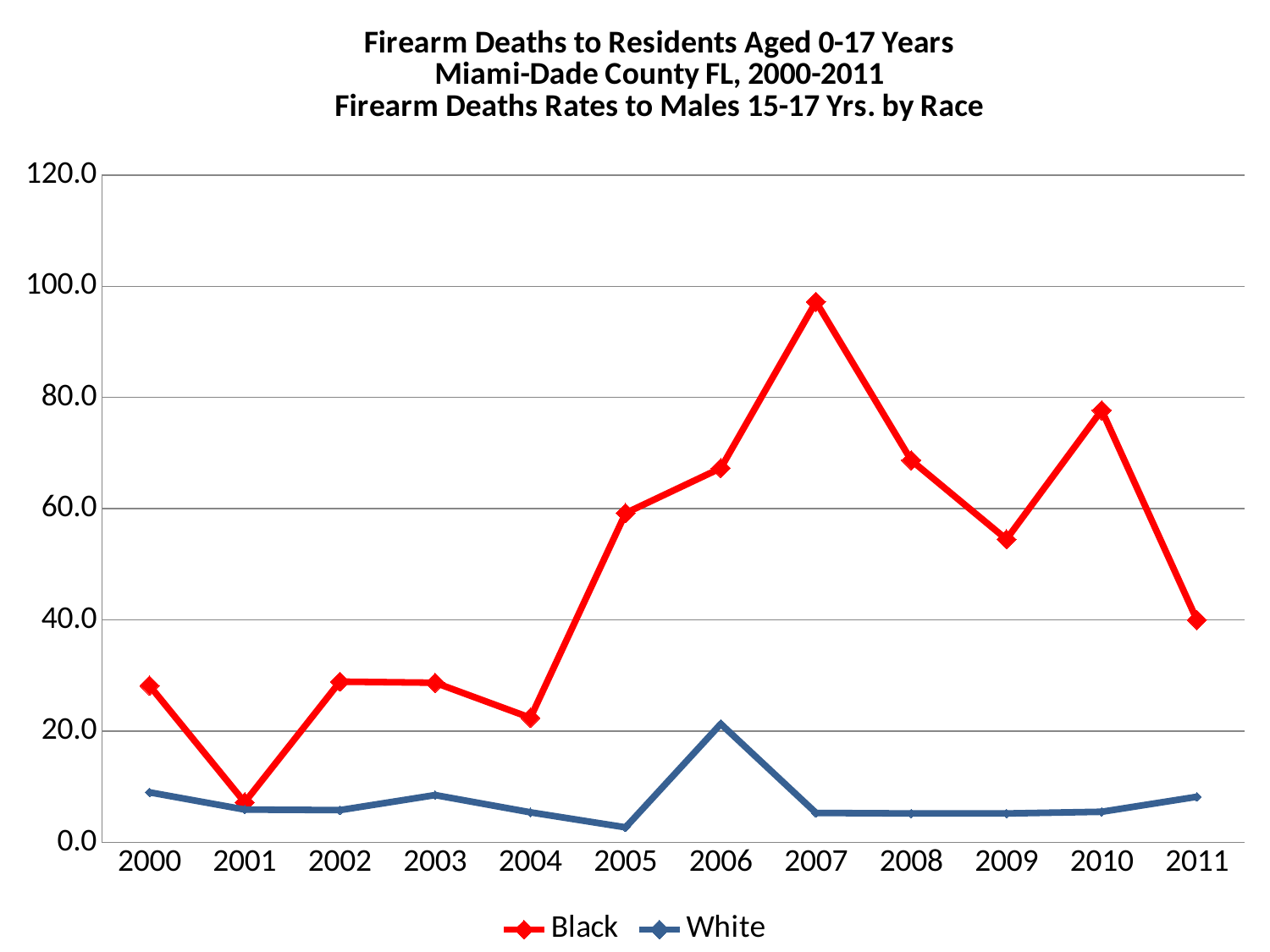

### Chart: Firearm Deaths to Residents Aged 0-17 Years
Miami-Dade County FL, 2000-2011
Firearm Deaths Rates to Males 15-17 Yrs. by Race

| Category | Black | White |
|---|---|---|
| 2000 | 28.2 | 9.0 |
| 2001 | 7.2 | 5.9 |
| 2002 | 28.9 | 5.8 |
| 2003 | 28.7 | 8.5 |
| 2004 | 22.4 | 5.4 |
| 2005 | 59.2 | 2.7 |
| 2006 | 67.3 | 21.3 |
| 2007 | 97.2 | 5.3 |
| 2008 | 68.7 | 5.2 |
| 2009 | 54.5 | 5.2 |
| 2010 | 77.7 | 5.5 |
| 2011 | 40.0 | 8.2 |